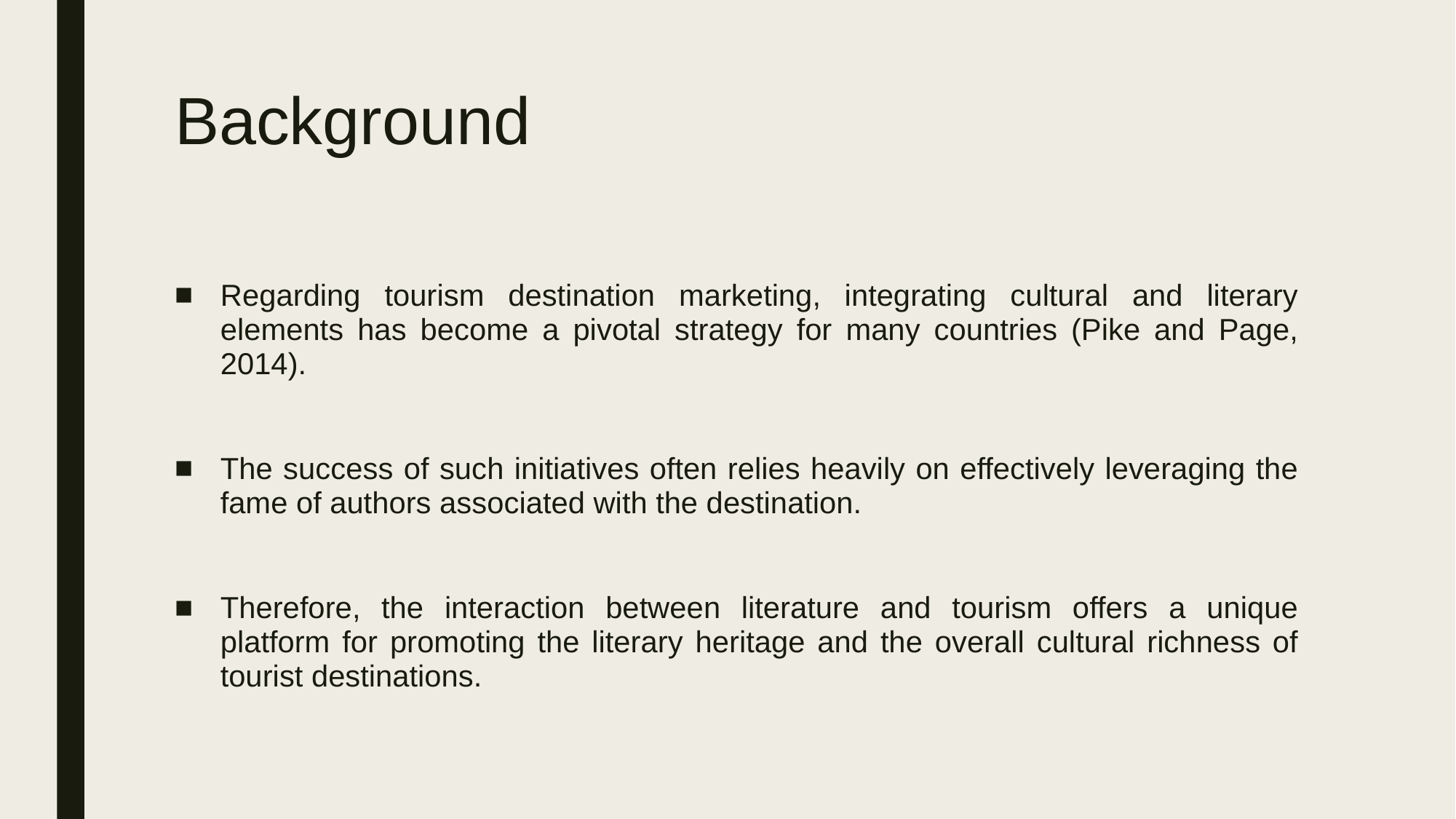

# Background
Regarding tourism destination marketing, integrating cultural and literary elements has become a pivotal strategy for many countries (Pike and Page, 2014).

The success of such initiatives often relies heavily on effectively leveraging the fame of authors associated with the destination.

Therefore, the interaction between literature and tourism offers a unique platform for promoting the literary heritage and the overall cultural richness of tourist destinations.